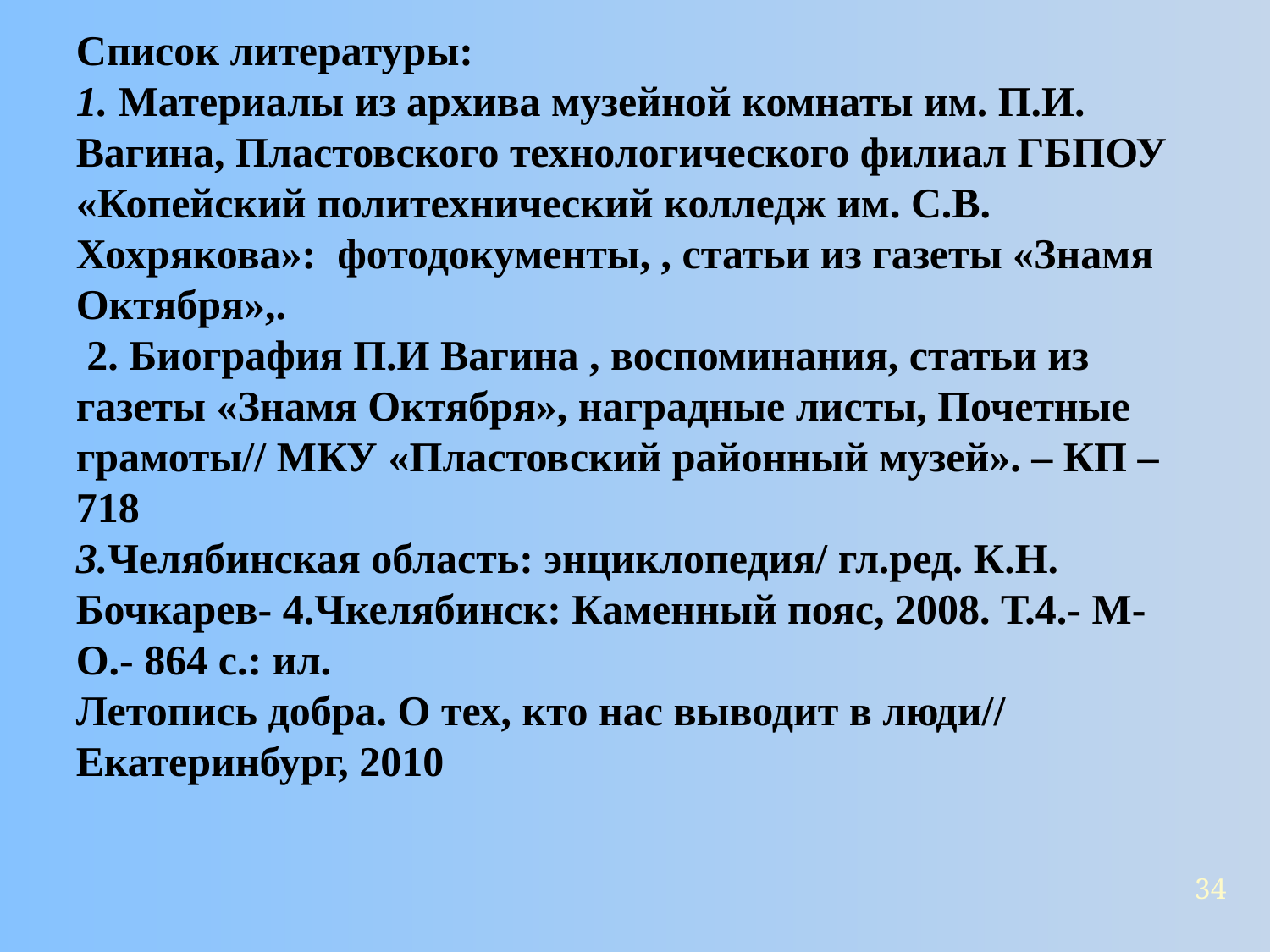

# Список литературы: 1. Материалы из архива музейной комнаты им. П.И. Вагина, Пластовского технологического филиал ГБПОУ  «Копейский политехнический колледж им. С.В. Хохрякова»:  фотодокументы, , статьи из газеты «Знамя Октября»,. 2. Биография П.И Вагина , воспоминания, статьи из газеты «Знамя Октября», наградные листы, Почетные грамоты// МКУ «Пластовский районный музей». – КП – 718 3.Челябинская область: энциклопедия/ гл.ред. К.Н. Бочкарев- 4.Чкелябинск: Каменный пояс, 2008. Т.4.- М-О.- 864 с.: ил. Летопись добра. О тех, кто нас выводит в люди// Екатеринбург, 2010
34